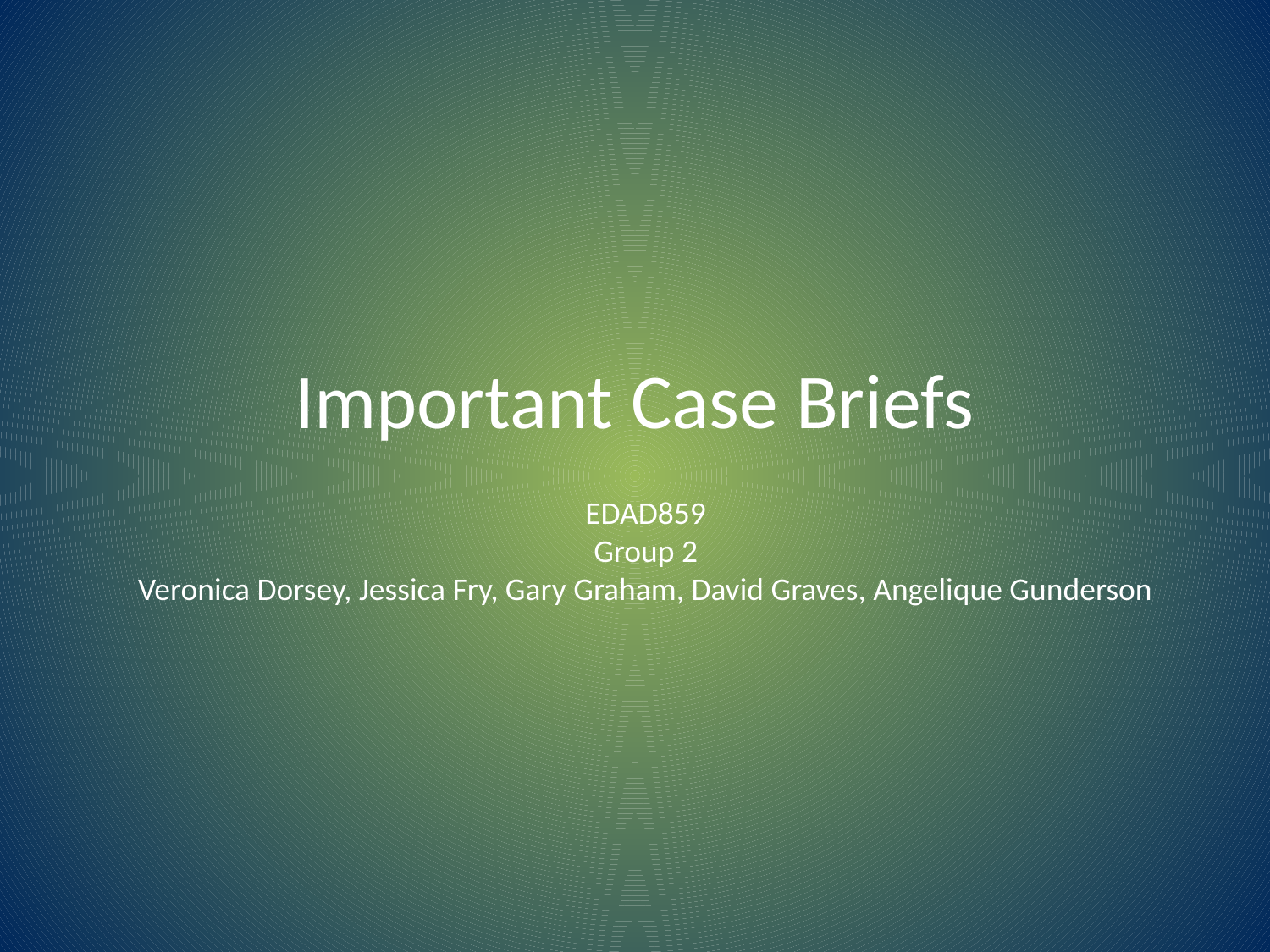

# Important Case Briefs
EDAD859
Group 2
Veronica Dorsey, Jessica Fry, Gary Graham, David Graves, Angelique Gunderson